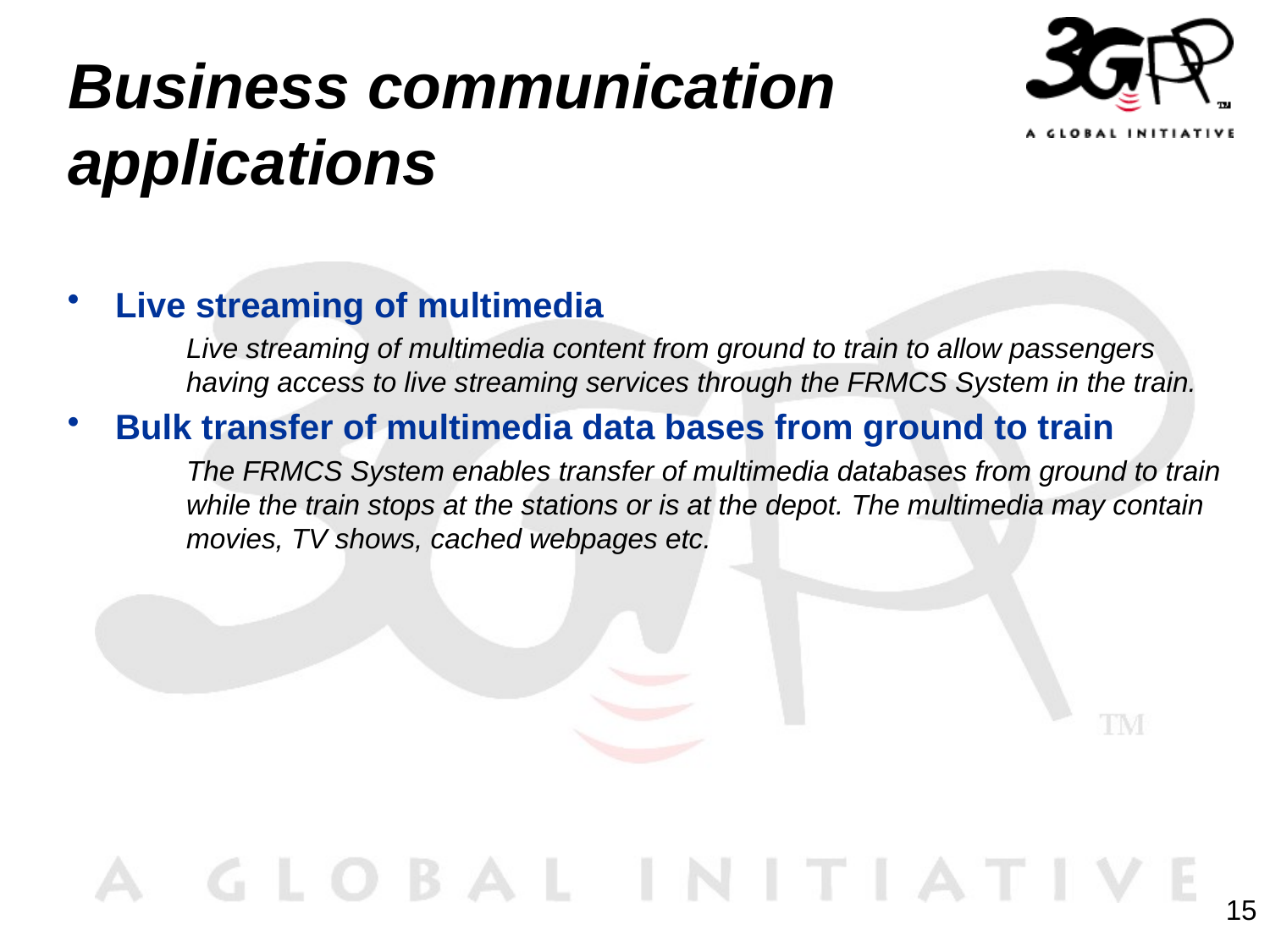

# Business communication applications
Live streaming of multimedia
Live streaming of multimedia content from ground to train to allow passengers having access to live streaming services through the FRMCS System in the train.
Bulk transfer of multimedia data bases from ground to train
The FRMCS System enables transfer of multimedia databases from ground to train while the train stops at the stations or is at the depot. The multimedia may contain movies, TV shows, cached webpages etc.

15